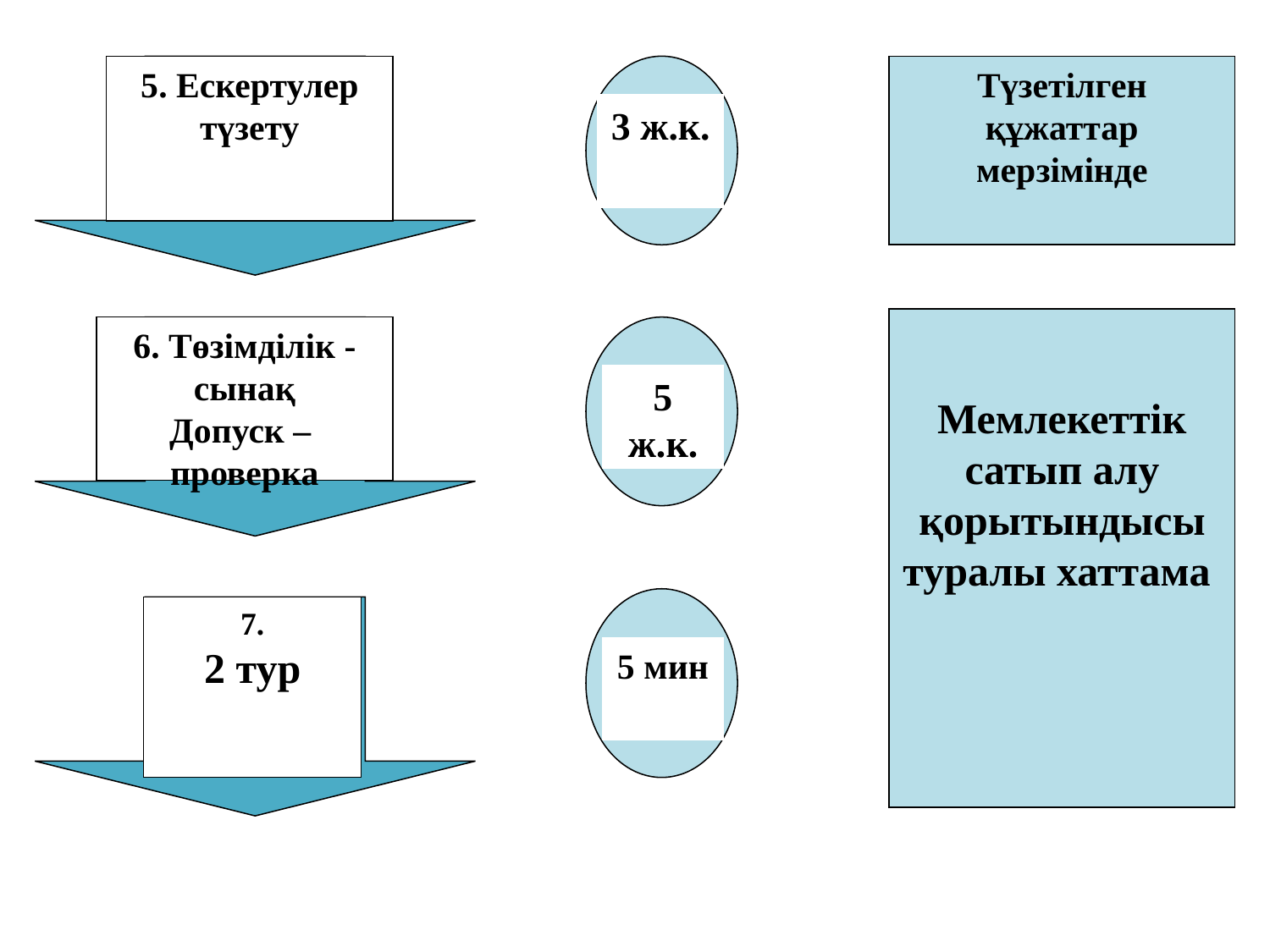

5. Ескертулер
түзету

3 ж.к.

Түзетілген құжаттар
мерзімінде

Мемлекеттік сатып алу қорытындысы туралы хаттама

6. Төзімділік -
сынақ
Допуск –
проверка

5 ж.к.

5 мин

7.
2 тур